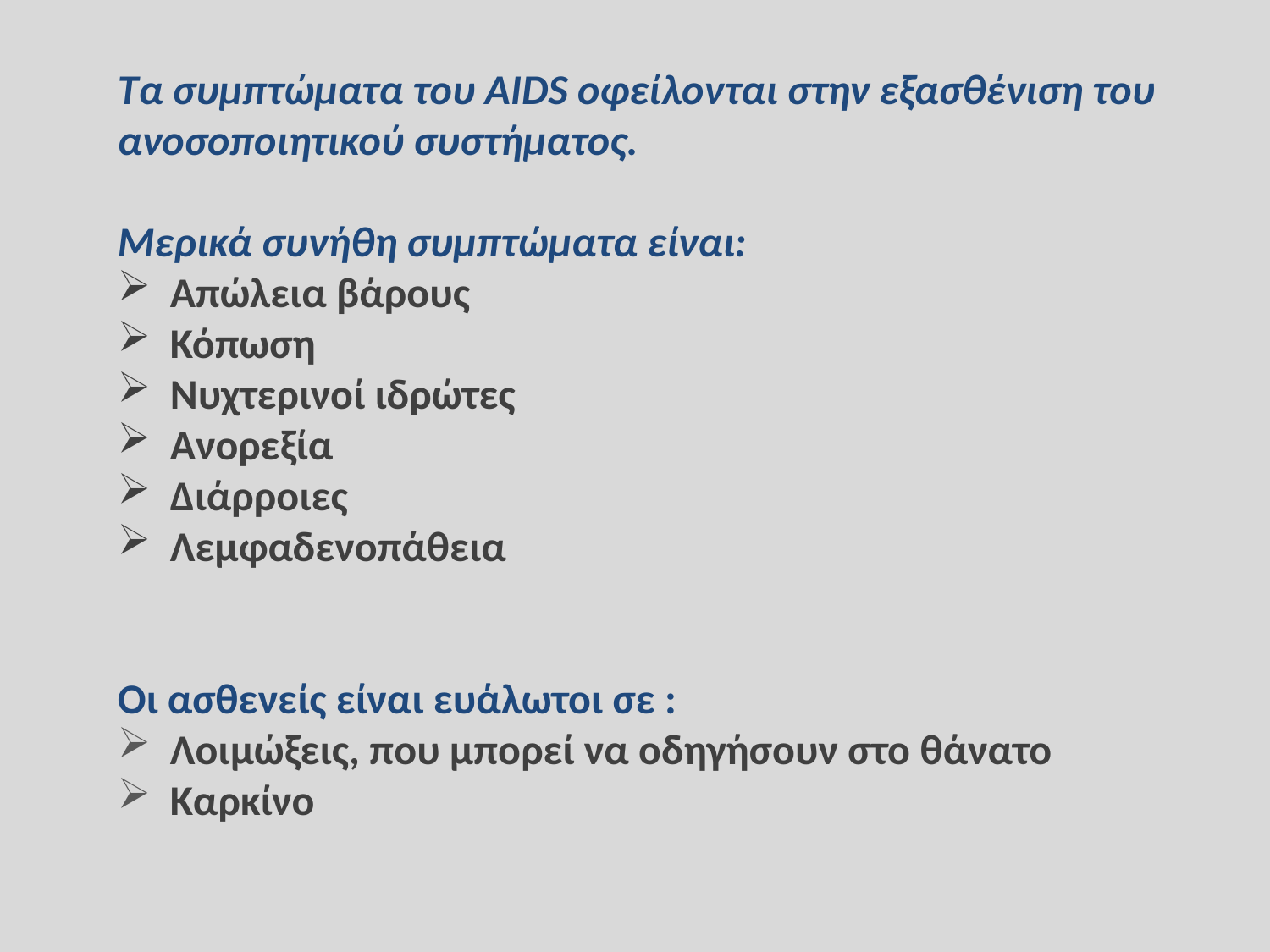

Τα συμπτώματα του AIDS οφείλονται στην εξασθένιση του ανοσοποιητικού συστήματος.

Μερικά συνήθη συμπτώματα είναι:
  Απώλεια βάρους
  Κόπωση
  Νυχτερινοί ιδρώτες
  Ανορεξία
  Διάρροιες
  Λεμφαδενοπάθεια

Οι ασθενείς είναι ευάλωτοι σε :
  Λοιμώξεις, που μπορεί να οδηγήσουν στο θάνατο
  Καρκίνο